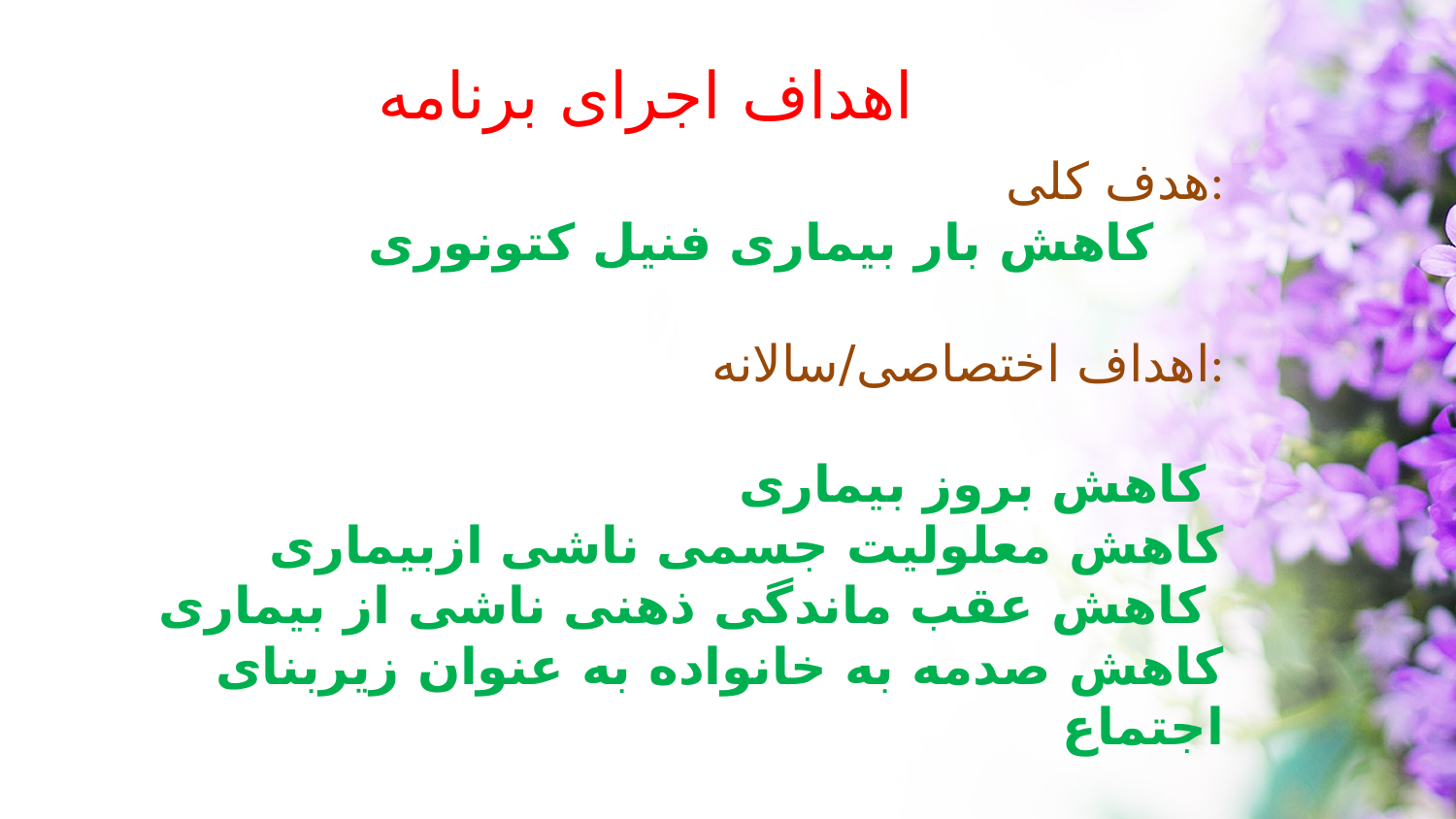

# اهداف اجرای برنامه
هدف کلی:
کاهش بار بیماری فنیل کتونوری

اهداف اختصاصی/سالانه:

کاهش بروز بیماری
کاهش معلولیت جسمی ناشی ازبیماری
کاهش عقب ماندگی ذهنی ناشی از بیماری
کاهش صدمه به خانواده به عنوان زیربنای اجتماع